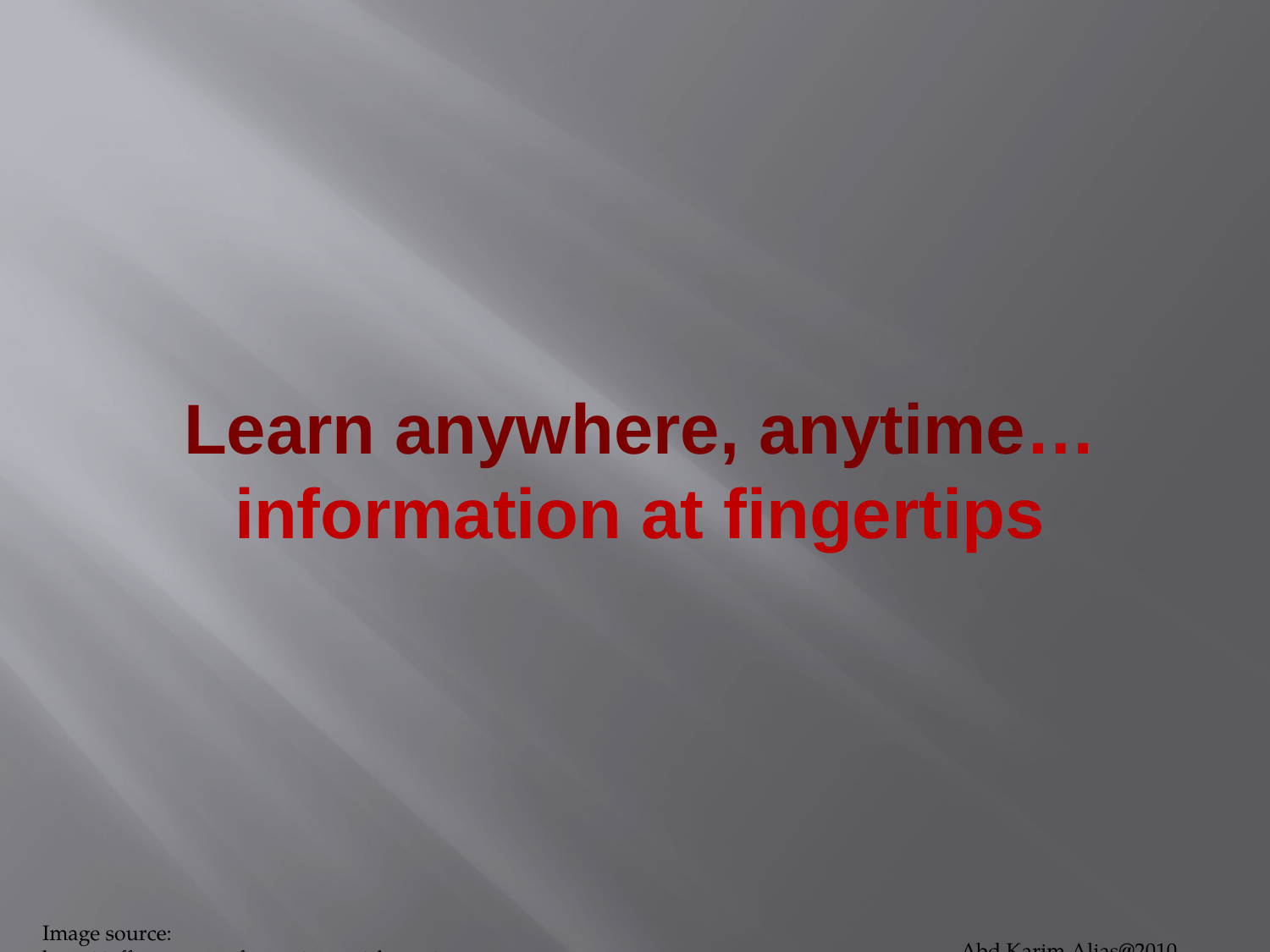

Learn anywhere, anytime…information at fingertips
Abd Karim Alias@2010
Image source: http://office.microsoft.com/en-us/clipart/